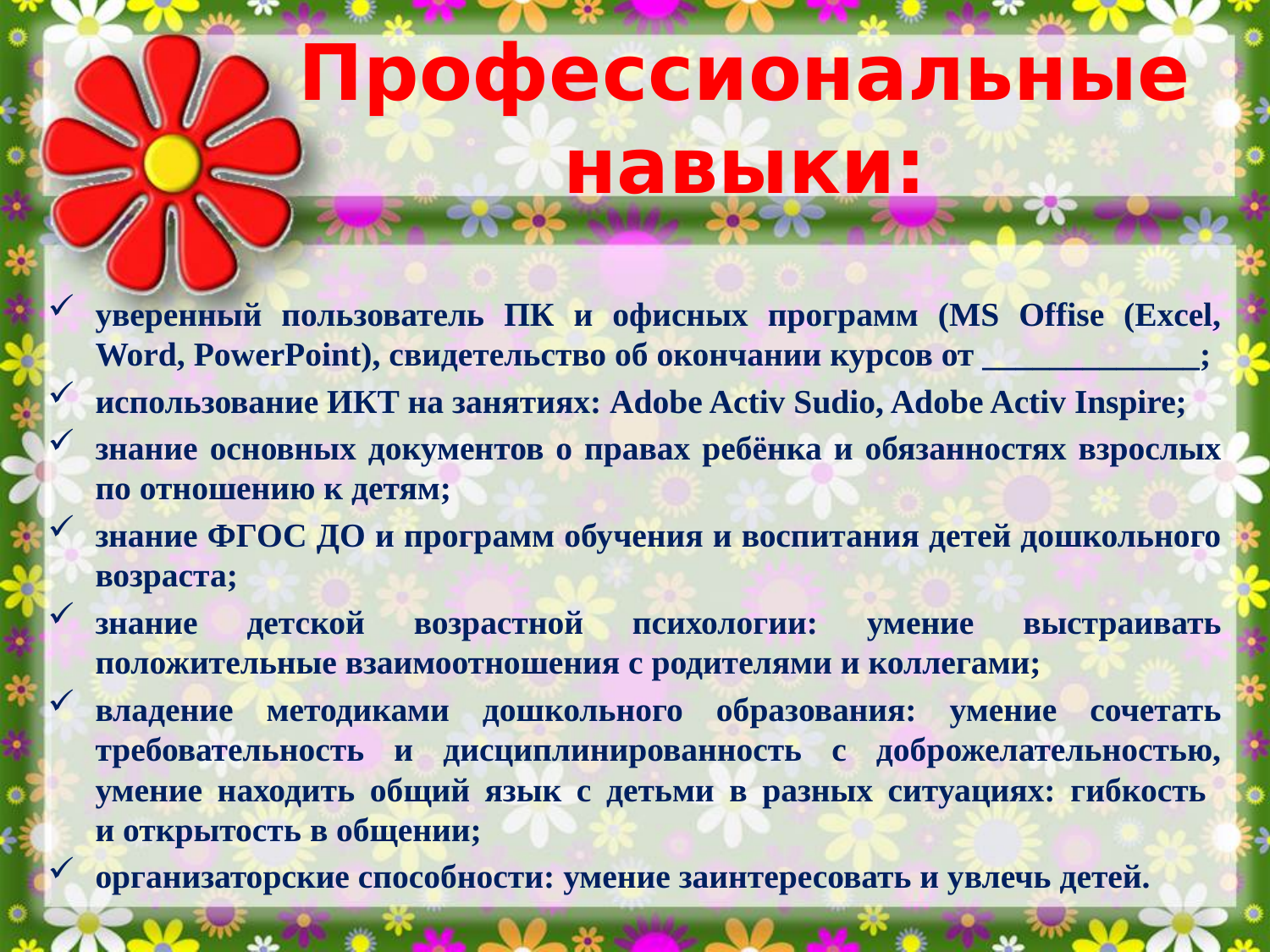

Профессиональные навыки:
уверенный пользователь ПК и офисных программ (MS Offise (Excel, Word, PowerPoint), свидетельство об окончании курсов от _____________;
использование ИКТ на занятиях: Adobe Activ Sudio, Adobe Activ Inspire;
знание основных документов о правах ребёнка и обязанностях взрослых по отношению к детям;
знание ФГОС ДО и программ обучения и воспитания детей дошкольного возраста;
знание детской возрастной психологии: умение выстраивать положительные взаимоотношения с родителями и коллегами;
владение методиками дошкольного образования: умение сочетать требовательность и дисциплинированность с доброжелательностью, умение находить общий язык с детьми в разных ситуациях: гибкость
и открытость в общении;
организаторские способности: умение заинтересовать и увлечь детей.